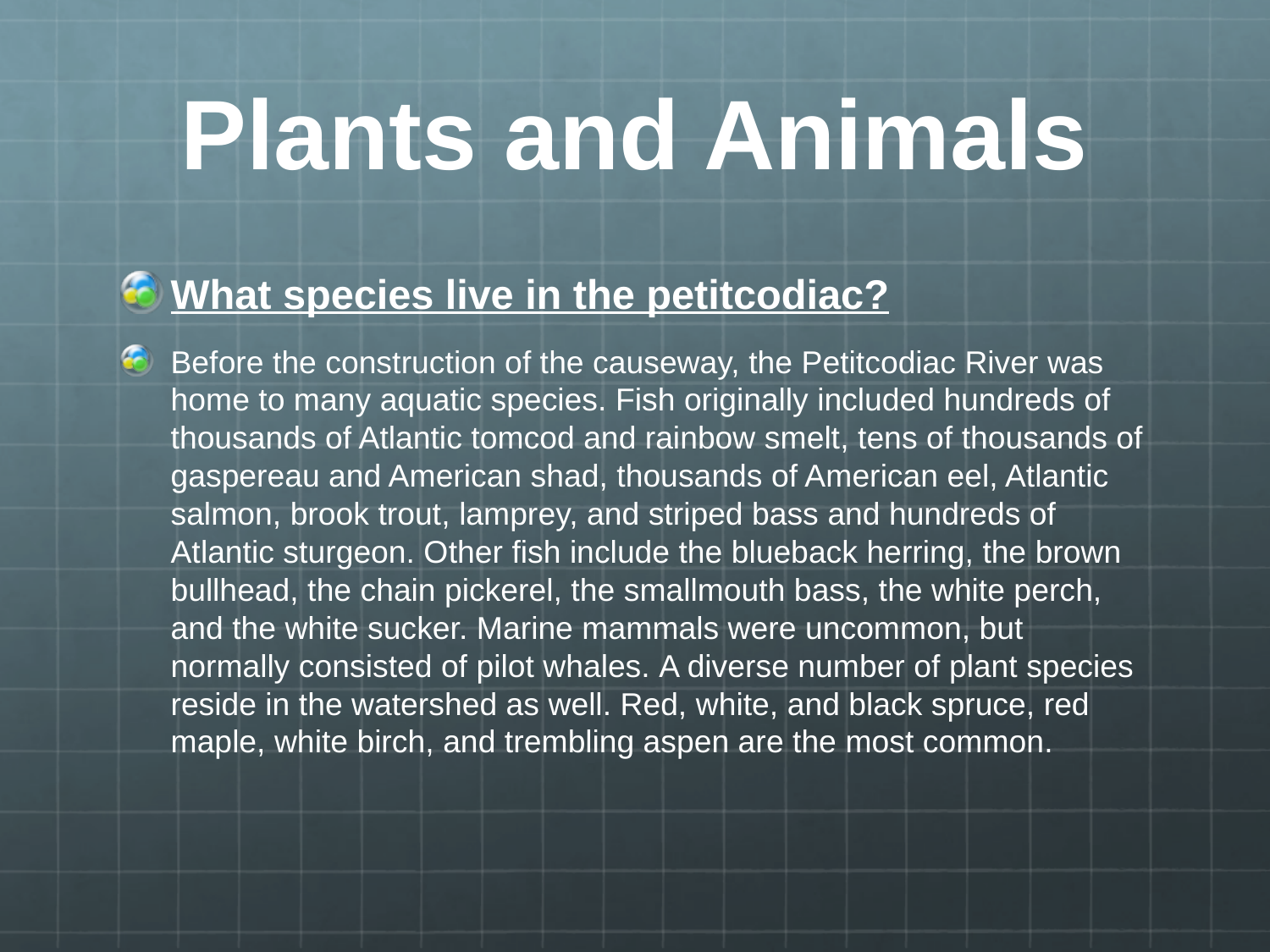

# Plants and Animals
What species live in the petitcodiac?
Before the construction of the causeway, the Petitcodiac River was home to many aquatic species. Fish originally included hundreds of thousands of Atlantic tomcod and rainbow smelt, tens of thousands of gaspereau and American shad, thousands of American eel, Atlantic salmon, brook trout, lamprey, and striped bass and hundreds of Atlantic sturgeon. Other fish include the blueback herring, the brown bullhead, the chain pickerel, the smallmouth bass, the white perch, and the white sucker. Marine mammals were uncommon, but normally consisted of pilot whales. A diverse number of plant species reside in the watershed as well. Red, white, and black spruce, red maple, white birch, and trembling aspen are the most common.